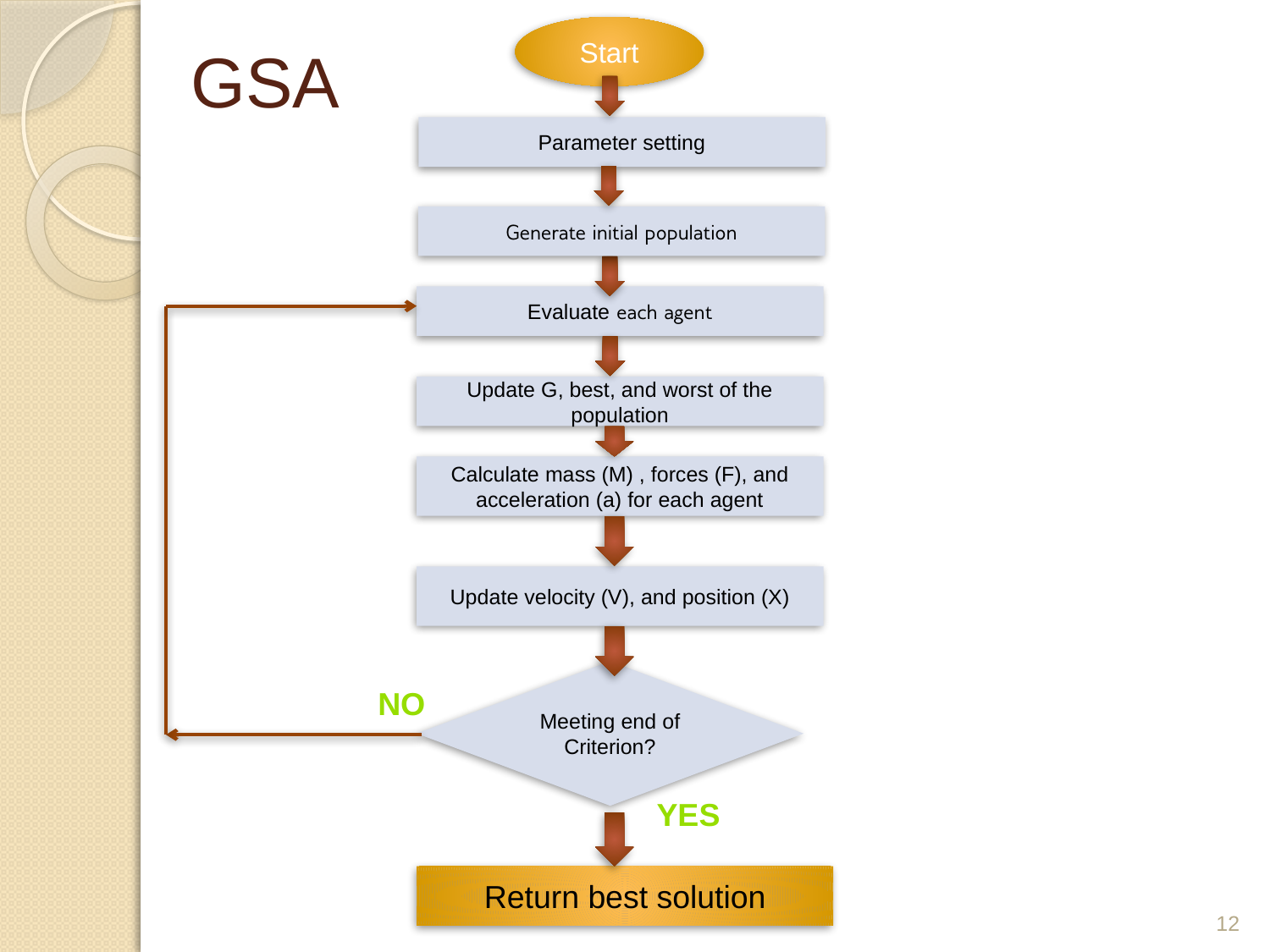

# GSA
Start

Parameter setting

Generate initial population

Evaluate each agent

Update G, best, and worst of the population

Calculate mass (M) , forces (F), and acceleration (a) for each agent

Update velocity (V), and position (X)

Meeting end of
Criterion?
No
Yes

Return best solution
12